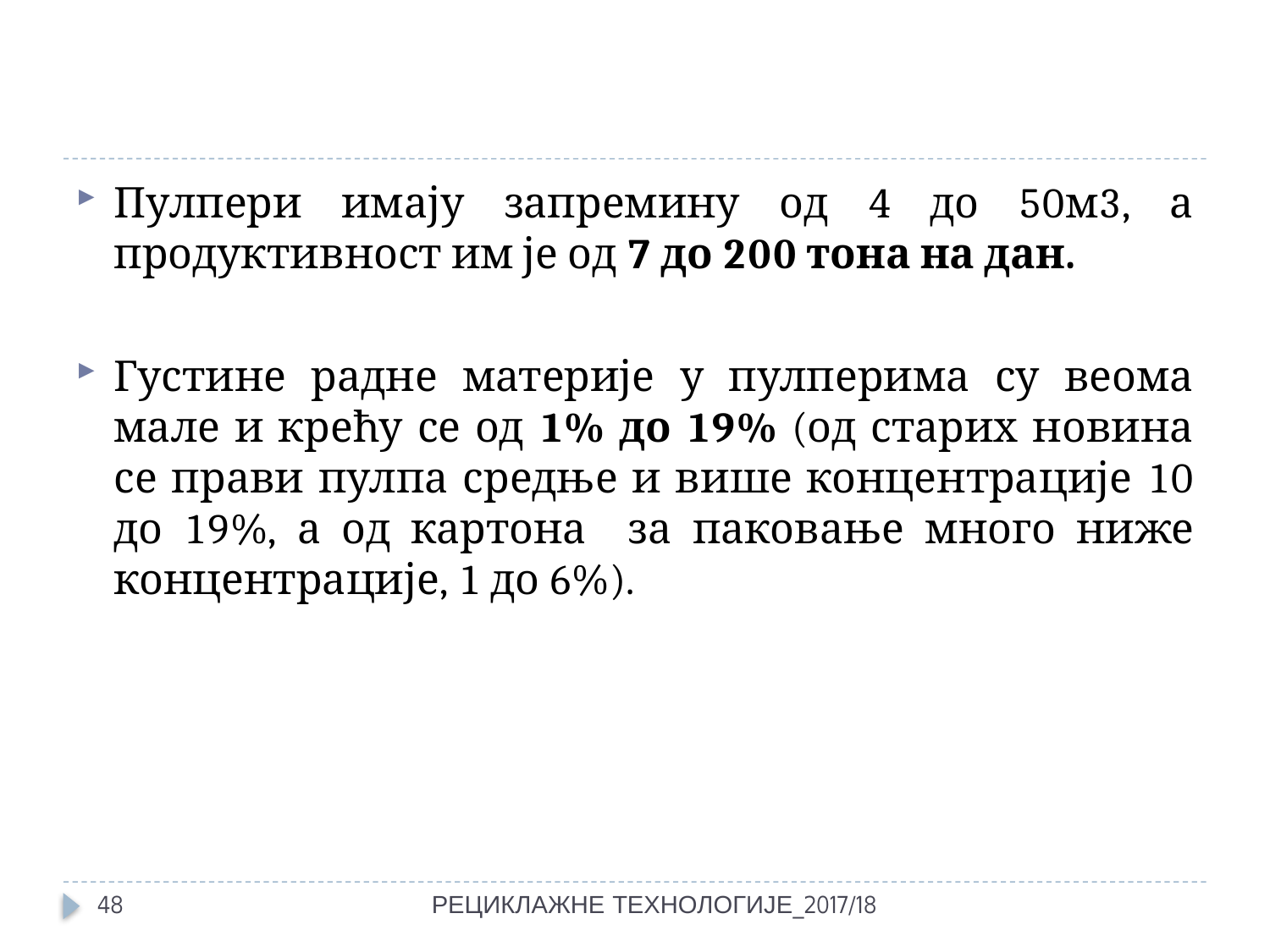

#
Пулпери имају запремину од 4 до 50м3, а продуктивност им је од 7 до 200 тона на дан.

Густине радне материје у пулперима су веома мале и крећу се од 1% до 19% (од старих новина се прави пулпа средње и више концентрације 10 до 19%, а од картона  за паковање много ниже концентрације, 1 до 6%).
48
РЕЦИКЛАЖНЕ ТЕХНОЛОГИЈЕ_2017/18